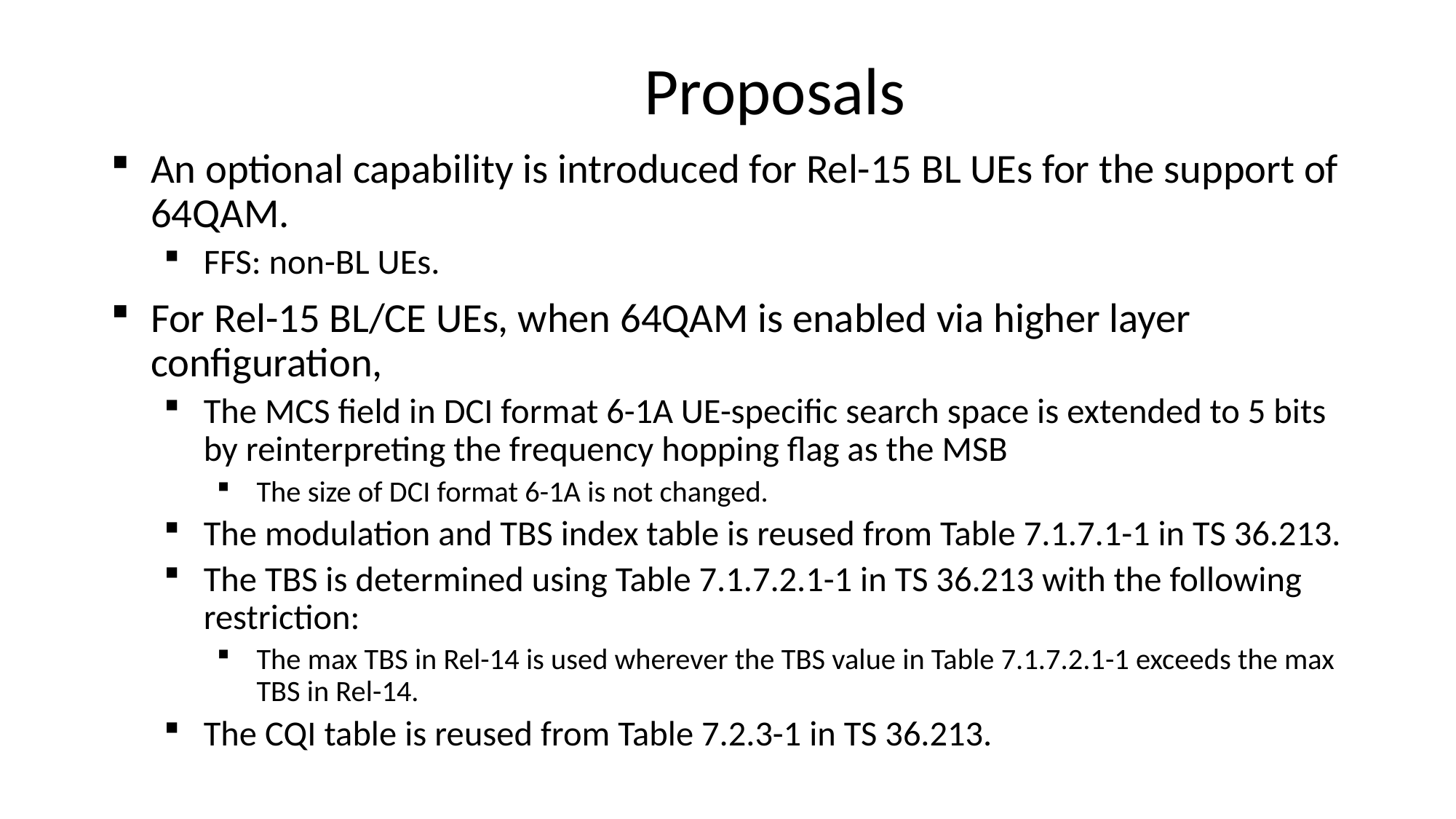

# Proposals
An optional capability is introduced for Rel-15 BL UEs for the support of 64QAM.
FFS: non-BL UEs.
For Rel-15 BL/CE UEs, when 64QAM is enabled via higher layer configuration,
The MCS field in DCI format 6-1A UE-specific search space is extended to 5 bits by reinterpreting the frequency hopping flag as the MSB
The size of DCI format 6-1A is not changed.
The modulation and TBS index table is reused from Table 7.1.7.1-1 in TS 36.213.
The TBS is determined using Table 7.1.7.2.1-1 in TS 36.213 with the following restriction:
The max TBS in Rel-14 is used wherever the TBS value in Table 7.1.7.2.1-1 exceeds the max TBS in Rel-14.
The CQI table is reused from Table 7.2.3-1 in TS 36.213.